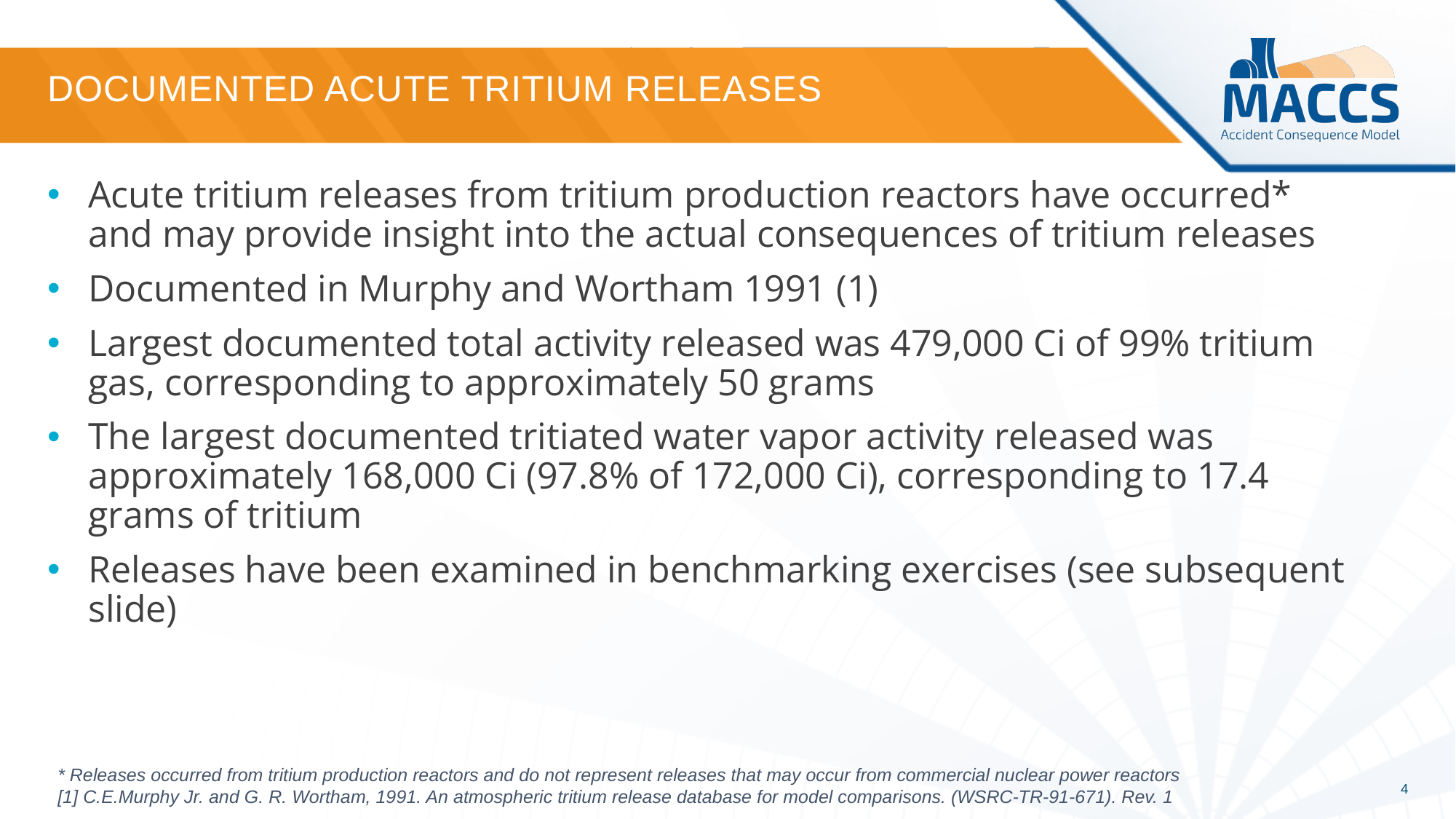

# Documented ACUTE tritium releases
Acute tritium releases from tritium production reactors have occurred* and may provide insight into the actual consequences of tritium releases
Documented in Murphy and Wortham 1991 (1)
Largest documented total activity released was 479,000 Ci of 99% tritium gas, corresponding to approximately 50 grams
The largest documented tritiated water vapor activity released was approximately 168,000 Ci (97.8% of 172,000 Ci), corresponding to 17.4 grams of tritium
Releases have been examined in benchmarking exercises (see subsequent slide)

* Releases occurred from tritium production reactors and do not represent releases that may occur from commercial nuclear power reactors
[1] C.E.Murphy Jr. and G. R. Wortham, 1991. An atmospheric tritium release database for model comparisons. (WSRC-TR-91-671). Rev. 1

4